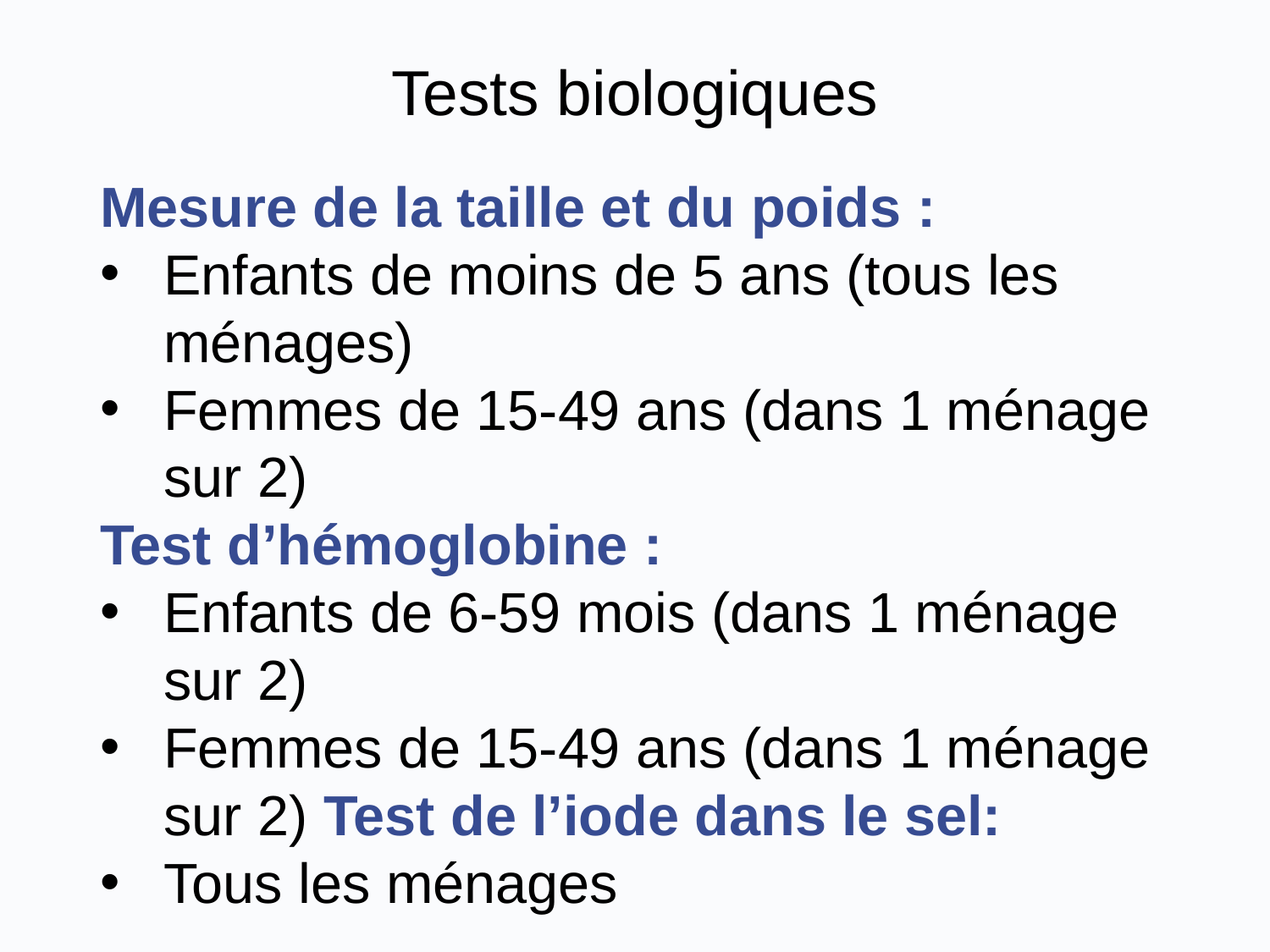

# Tests biologiques
Mesure de la taille et du poids :
Enfants de moins de 5 ans (tous les ménages)
Femmes de 15-49 ans (dans 1 ménage sur 2)
Test d’hémoglobine :
Enfants de 6-59 mois (dans 1 ménage sur 2)
Femmes de 15-49 ans (dans 1 ménage sur 2) Test de l’iode dans le sel:
Tous les ménages